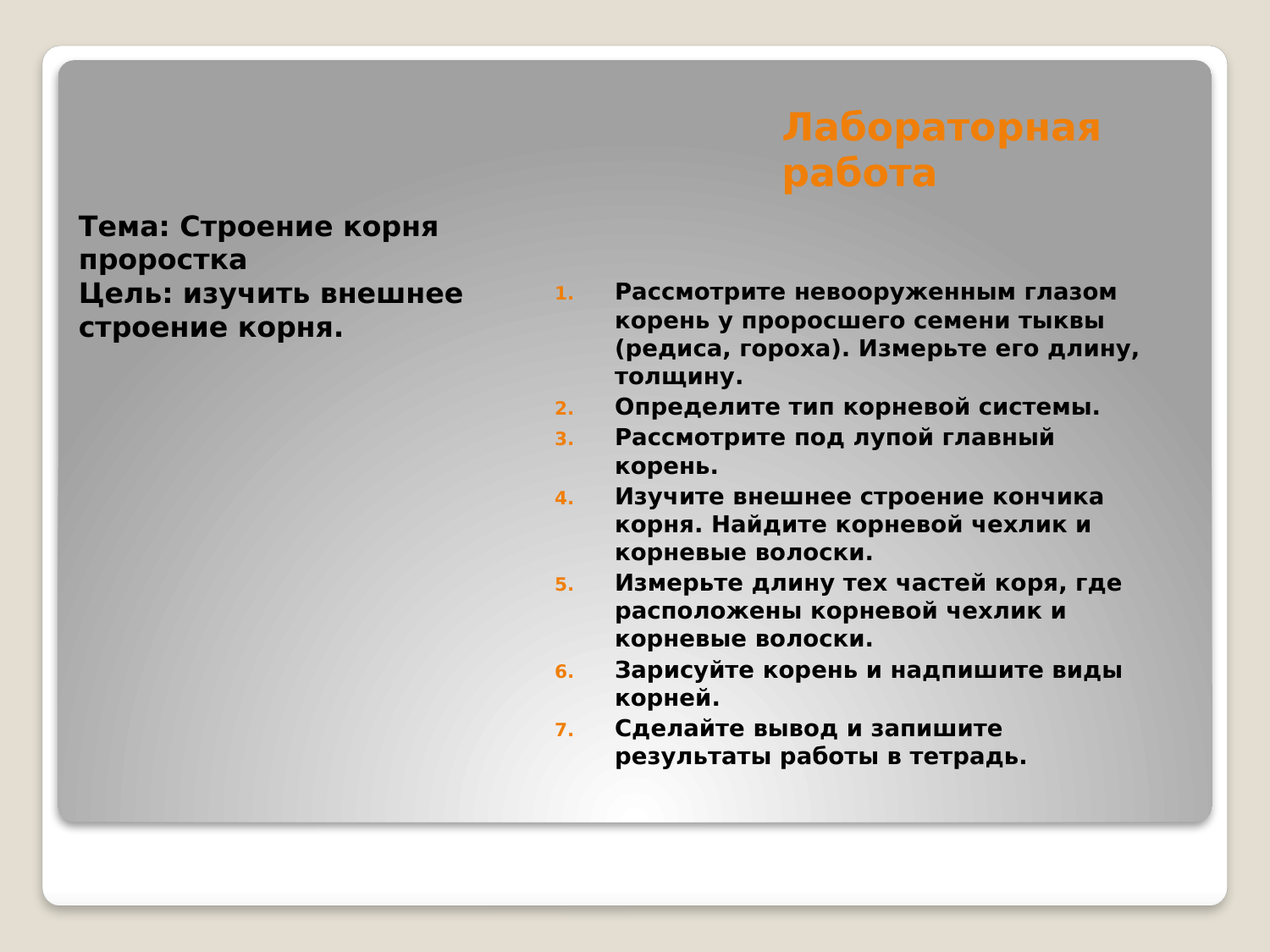

# Лабораторная работа
Тема: Строение корня проростка
Цель: изучить внешнее строение корня.
Рассмотрите невооруженным глазом корень у проросшего семени тыквы (редиса, гороха). Измерьте его длину, толщину.
Определите тип корневой системы.
Рассмотрите под лупой главный корень.
Изучите внешнее строение кончика корня. Найдите корневой чехлик и корневые волоски.
Измерьте длину тех частей коря, где расположены корневой чехлик и корневые волоски.
Зарисуйте корень и надпишите виды корней.
Сделайте вывод и запишите результаты работы в тетрадь.